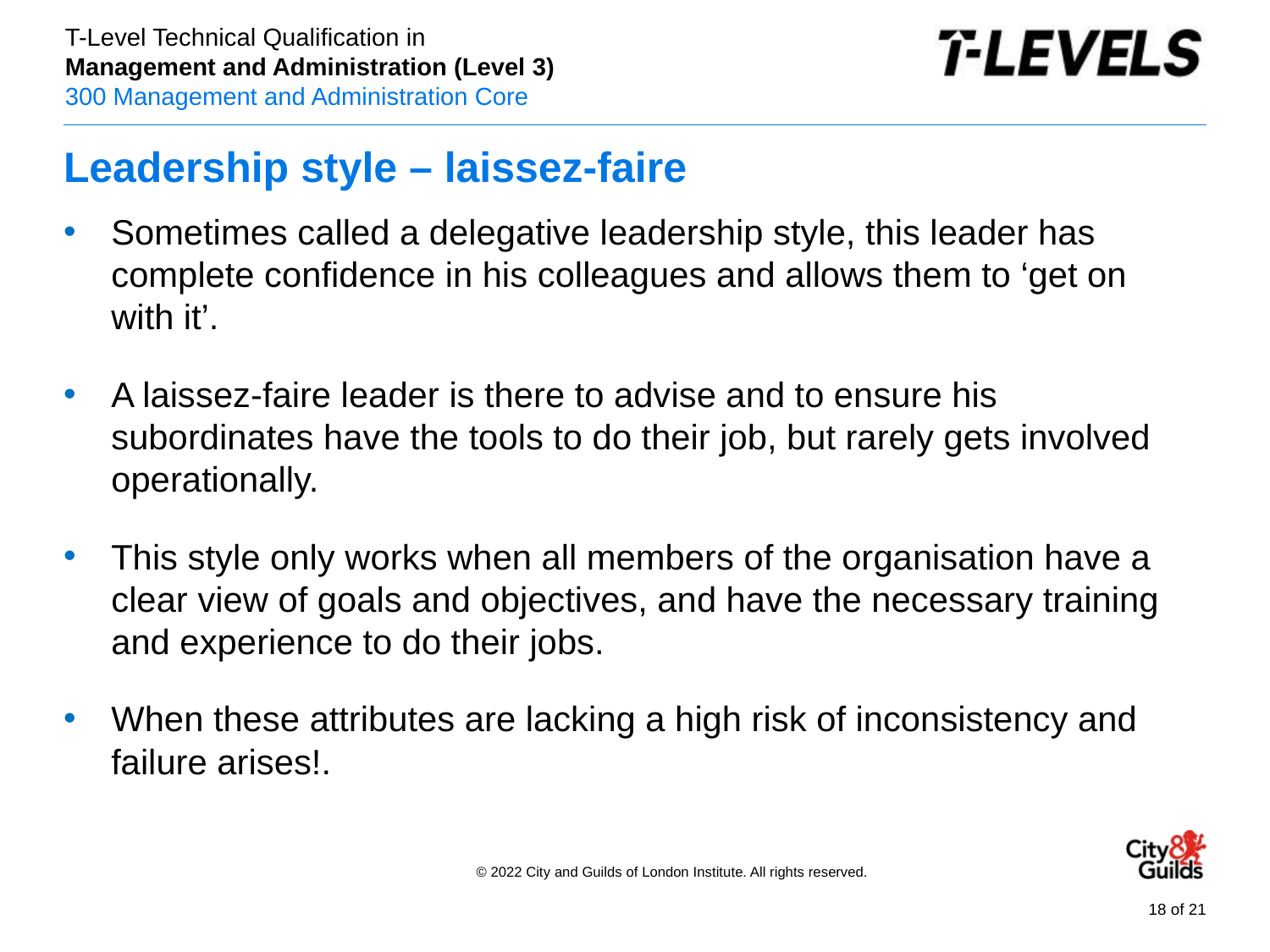

# Leadership style – laissez-faire
Sometimes called a delegative leadership style, this leader has complete confidence in his colleagues and allows them to ‘get on
with it’.
A laissez-faire leader is there to advise and to ensure his subordinates have the tools to do their job, but rarely gets involved operationally.
This style only works when all members of the organisation have a clear view of goals and objectives, and have the necessary training and experience to do their jobs.
When these attributes are lacking a high risk of inconsistency and failure arises!.